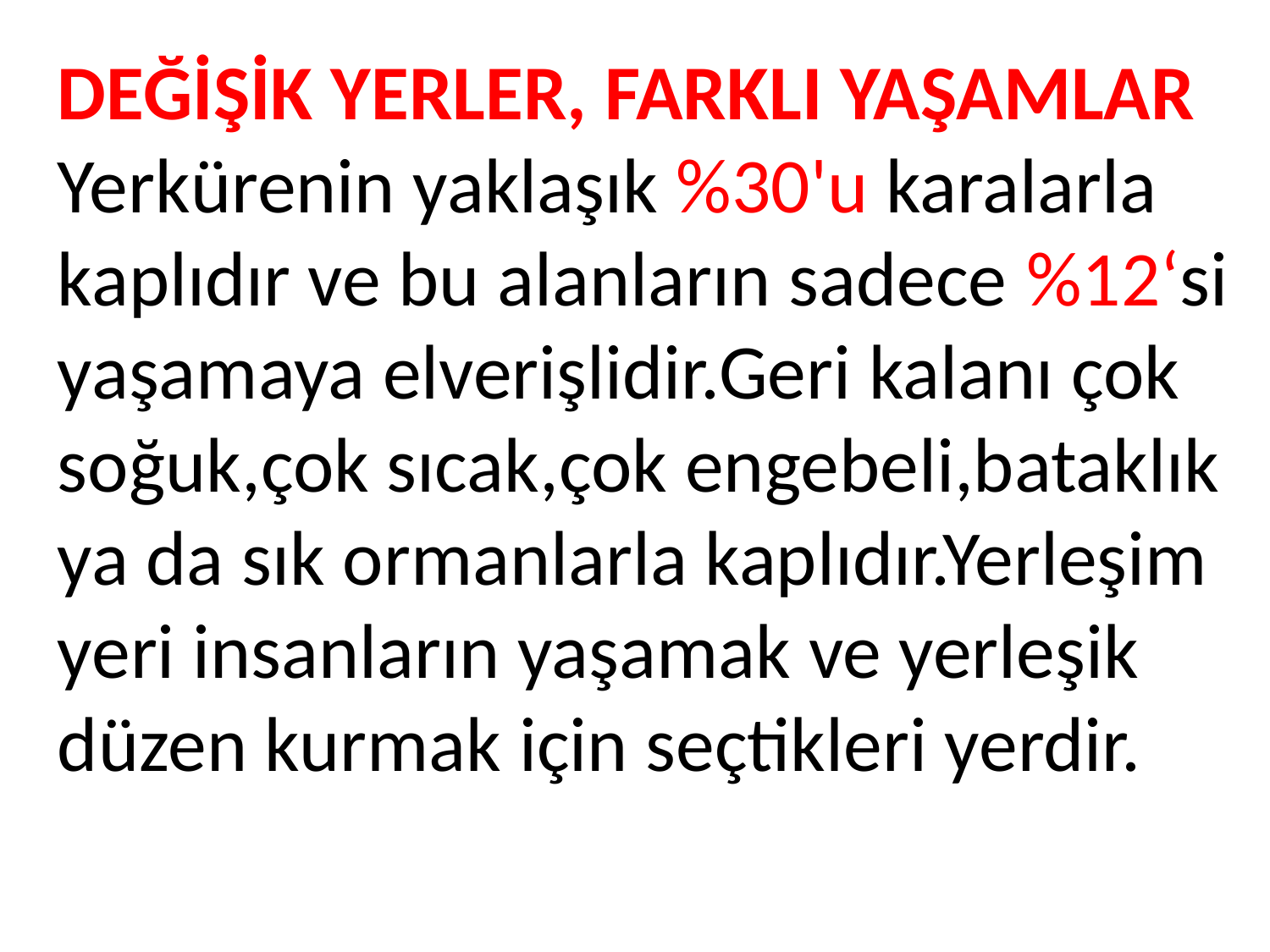

DEĞİŞİK YERLER, FARKLI YAŞAMLAR
Yerkürenin yaklaşık %30'u karalarla kaplıdır ve bu alanların sadece %12‘si yaşamaya elverişlidir.Geri kalanı çok soğuk,çok sıcak,çok engebeli,bataklık ya da sık ormanlarla kaplıdır.Yerleşim yeri insanların yaşamak ve yerleşik düzen kurmak için seçtikleri yerdir.